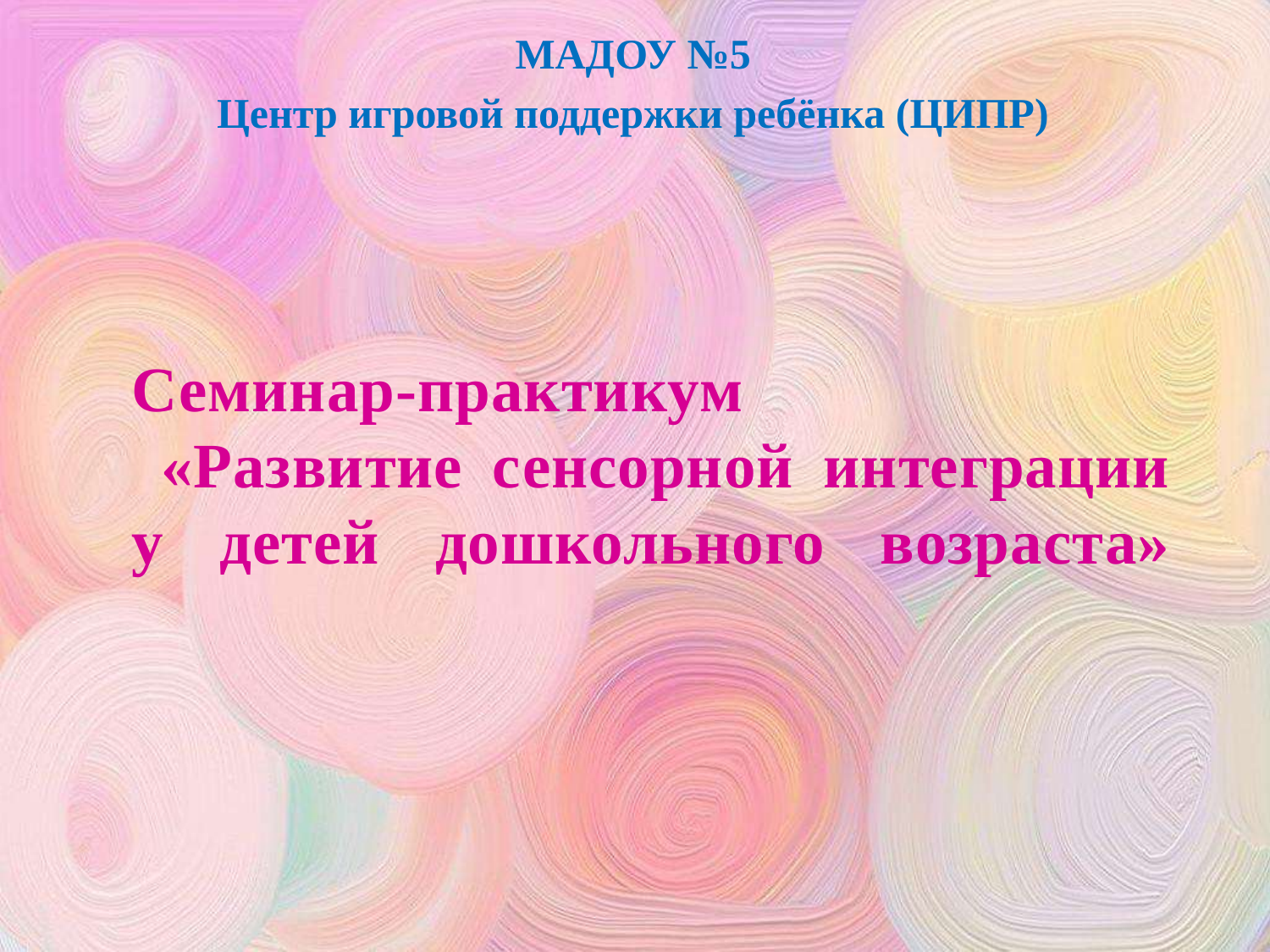

МАДОУ №5
Центр игровой поддержки ребёнка (ЦИПР)
# Семинар-практикум «Развитие сенсорной интеграции у детей дошкольного возраста»